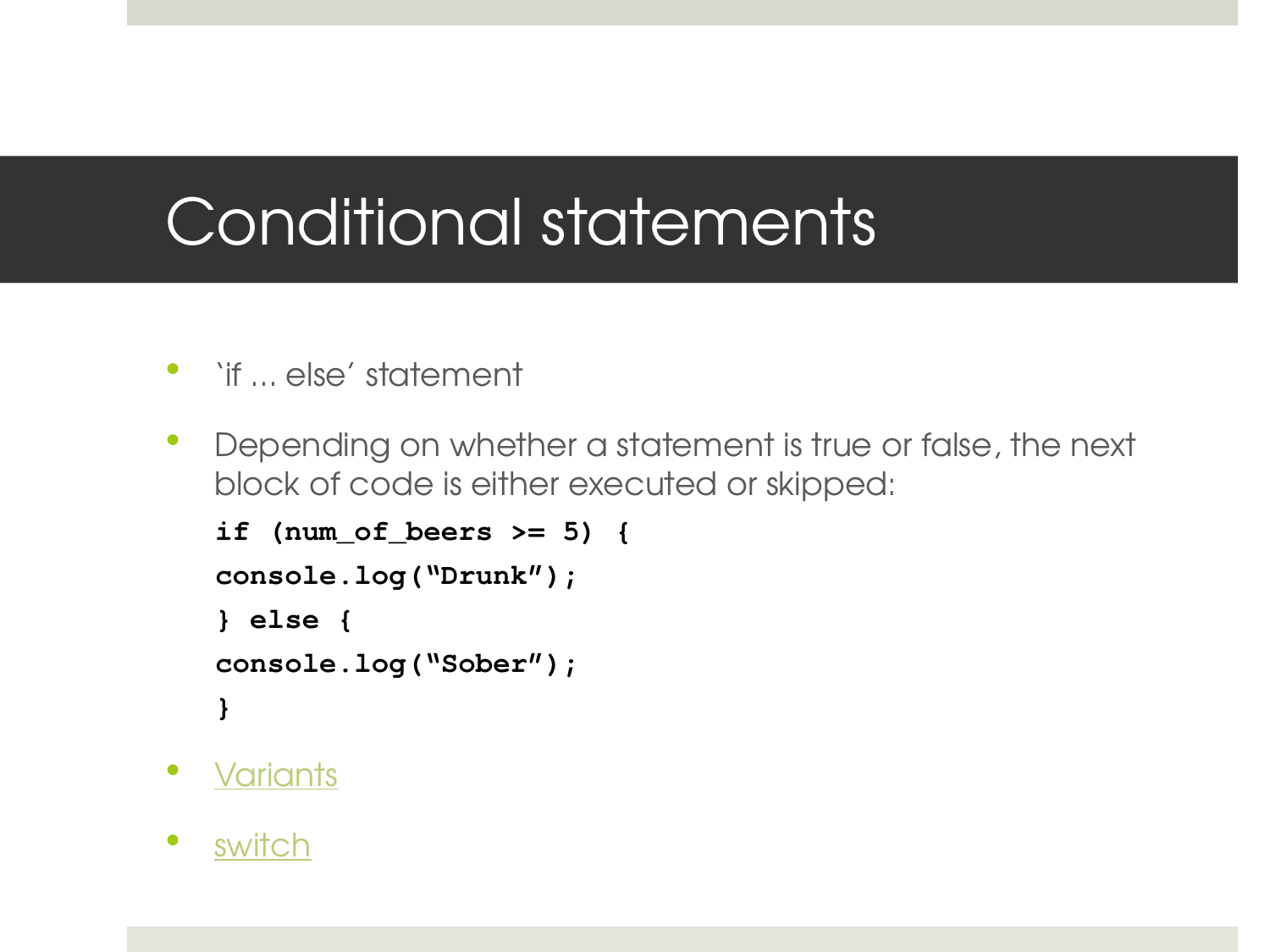

# Conditional statements
‘if … else’ statement
Depending on whether a statement is true or false, the next block of code is either executed or skipped:
if (num_of_beers >= 5) {
	console.log(“Drunk”);
} else {
	console.log(“Sober”);
}
Variants
switch